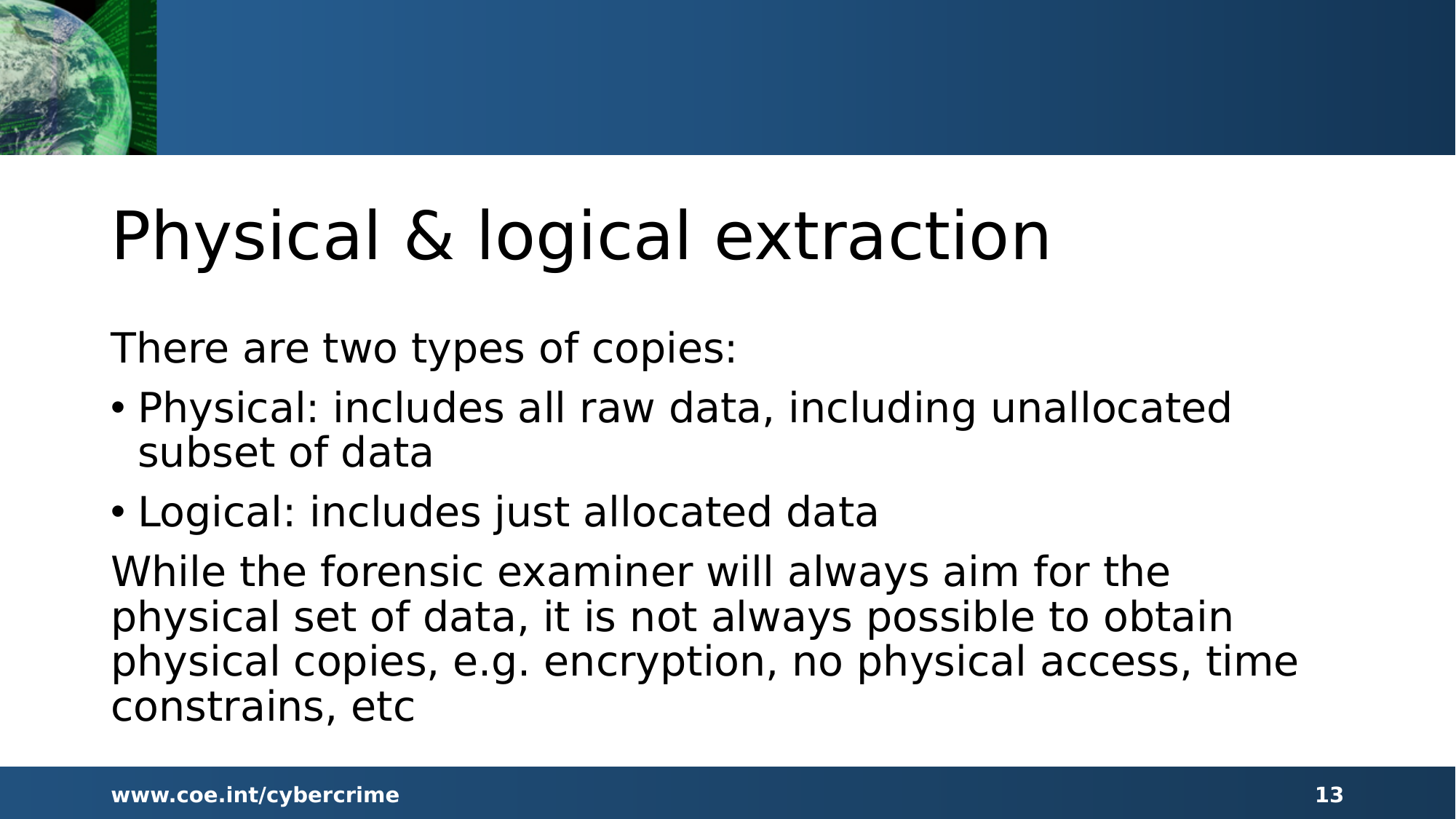

# Physical & logical extraction
There are two types of copies:
Physical: includes all raw data, including unallocated subset of data
Logical: includes just allocated data
While the forensic examiner will always aim for the physical set of data, it is not always possible to obtain physical copies, e.g. encryption, no physical access, time constrains, etc

www.coe.int/cybercrime
13